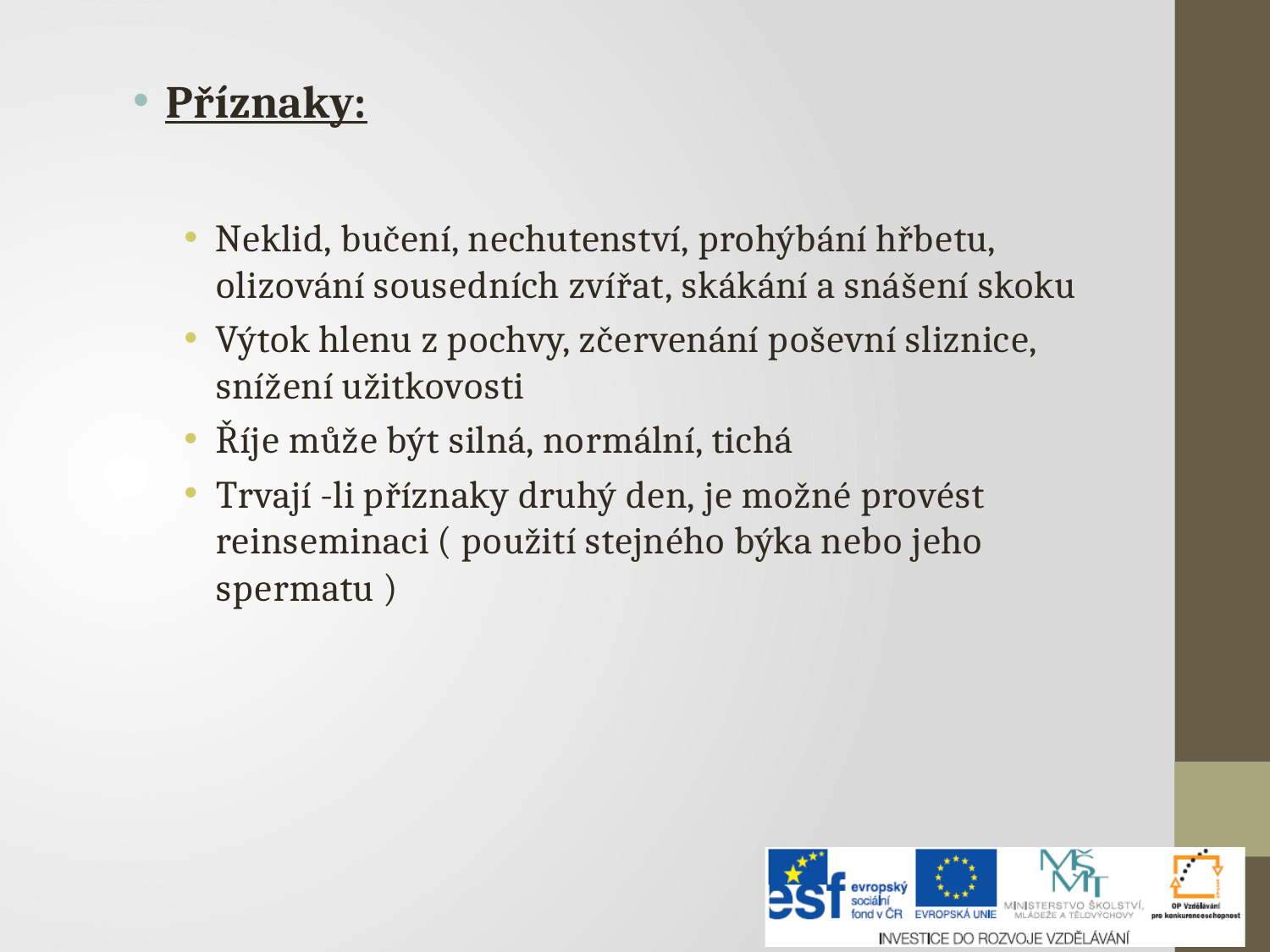

Příznaky:

Neklid, bučení, nechutenství, prohýbání hřbetu, olizování sousedních zvířat, skákání a snášení skoku
Výtok hlenu z pochvy, zčervenání poševní sliznice, snížení užitkovosti
Říje může být silná, normální, tichá
Trvají -li příznaky druhý den, je možné provést reinseminaci ( použití stejného býka nebo jeho spermatu )